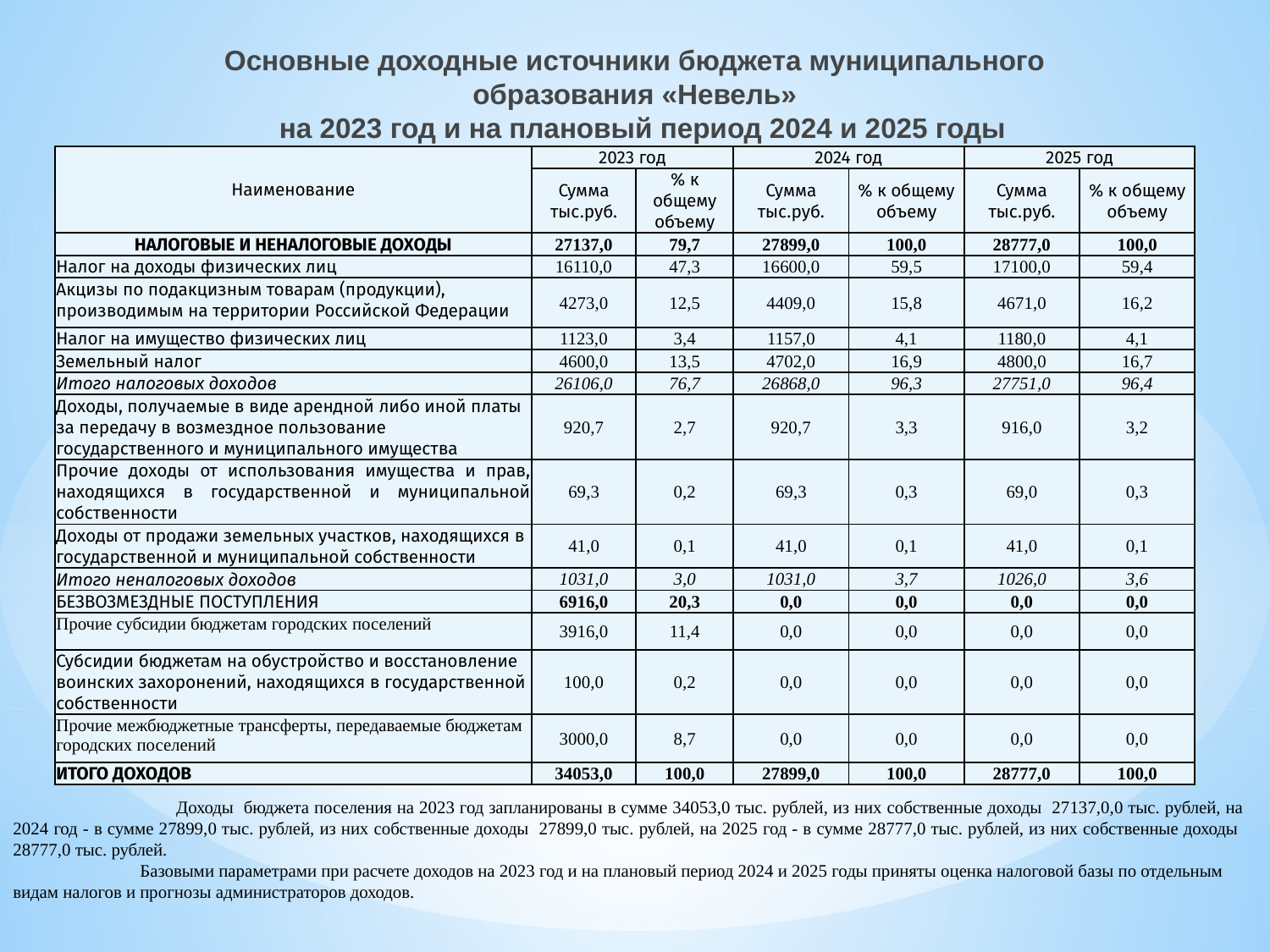

Основные доходные источники бюджета муниципального образования «Невель»
  на 2023 год и на плановый период 2024 и 2025 годы
| Наименование | 2023 год |  | 2024 год |  | 2025 год |  |
| --- | --- | --- | --- | --- | --- | --- |
|  | Сумма тыс.руб. | % к общему объему | Сумма тыс.руб. | % к общему объему | Сумма тыс.руб. | % к общему объему |
| НАЛОГОВЫЕ И НЕНАЛОГОВЫЕ ДОХОДЫ | 27137,0 | 79,7 | 27899,0 | 100,0 | 28777,0 | 100,0 |
| Налог на доходы физических лиц | 16110,0 | 47,3 | 16600,0 | 59,5 | 17100,0 | 59,4 |
| Акцизы по подакцизным товарам (продукции), производимым на территории Российской Федерации | 4273,0 | 12,5 | 4409,0 | 15,8 | 4671,0 | 16,2 |
| Налог на имущество физических лиц | 1123,0 | 3,4 | 1157,0 | 4,1 | 1180,0 | 4,1 |
| Земельный налог | 4600,0 | 13,5 | 4702,0 | 16,9 | 4800,0 | 16,7 |
| Итого налоговых доходов | 26106,0 | 76,7 | 26868,0 | 96,3 | 27751,0 | 96,4 |
| Доходы, получаемые в виде арендной либо иной платы за передачу в возмездное пользование государственного и муниципального имущества | 920,7 | 2,7 | 920,7 | 3,3 | 916,0 | 3,2 |
| Прочие доходы от использования имущества и прав, находящихся в государственной и муниципальной собственности | 69,3 | 0,2 | 69,3 | 0,3 | 69,0 | 0,3 |
| Доходы от продажи земельных участков, находящихся в государственной и муниципальной собственности | 41,0 | 0,1 | 41,0 | 0,1 | 41,0 | 0,1 |
| Итого неналоговых доходов | 1031,0 | 3,0 | 1031,0 | 3,7 | 1026,0 | 3,6 |
| БЕЗВОЗМЕЗДНЫЕ ПОСТУПЛЕНИЯ | 6916,0 | 20,3 | 0,0 | 0,0 | 0,0 | 0,0 |
| Прочие субсидии бюджетам городских поселений | 3916,0 | 11,4 | 0,0 | 0,0 | 0,0 | 0,0 |
| Субсидии бюджетам на обустройство и восстановление воинских захоронений, находящихся в государственной собственности | 100,0 | 0,2 | 0,0 | 0,0 | 0,0 | 0,0 |
| Прочие межбюджетные трансферты, передаваемые бюджетам городских поселений | 3000,0 | 8,7 | 0,0 | 0,0 | 0,0 | 0,0 |
| ИТОГО ДОХОДОВ | 34053,0 | 100,0 | 27899,0 | 100,0 | 28777,0 | 100,0 |

                                Доходы  бюджета поселения на 2023 год запланированы в сумме 34053,0 тыс. рублей, из них собственные доходы  27137,0,0 тыс. рублей, на 2024 год - в сумме 27899,0 тыс. рублей, из них собственные доходы  27899,0 тыс. рублей, на 2025 год - в сумме 28777,0 тыс. рублей, из них собственные доходы  28777,0 тыс. рублей.
	Базовыми параметрами при расчете доходов на 2023 год и на плановый период 2024 и 2025 годы приняты оценка налоговой базы по отдельным видам налогов и прогнозы администраторов доходов.